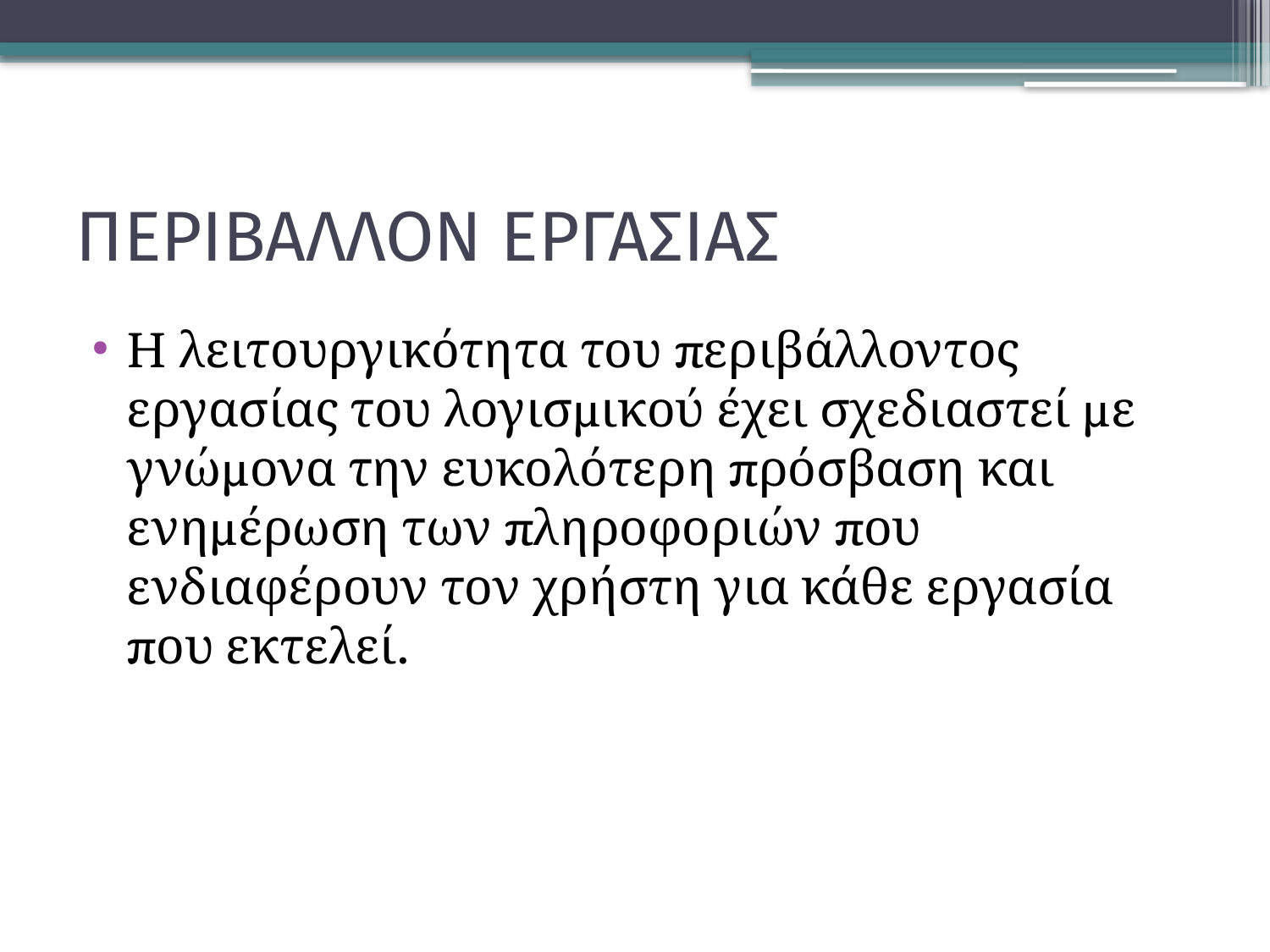

# ΠΕΡΙΒΑΛΛΟΝ ΕΡΓΑΣΙΑΣ
Η λειτουργικότητα του περιβάλλοντος εργασίας του λογισμικού έχει σχεδιαστεί με γνώμονα την ευκολότερη πρόσβαση και ενημέρωση των πληροφοριών που ενδιαφέρουν τον χρήστη για κάθε εργασία που εκτελεί.